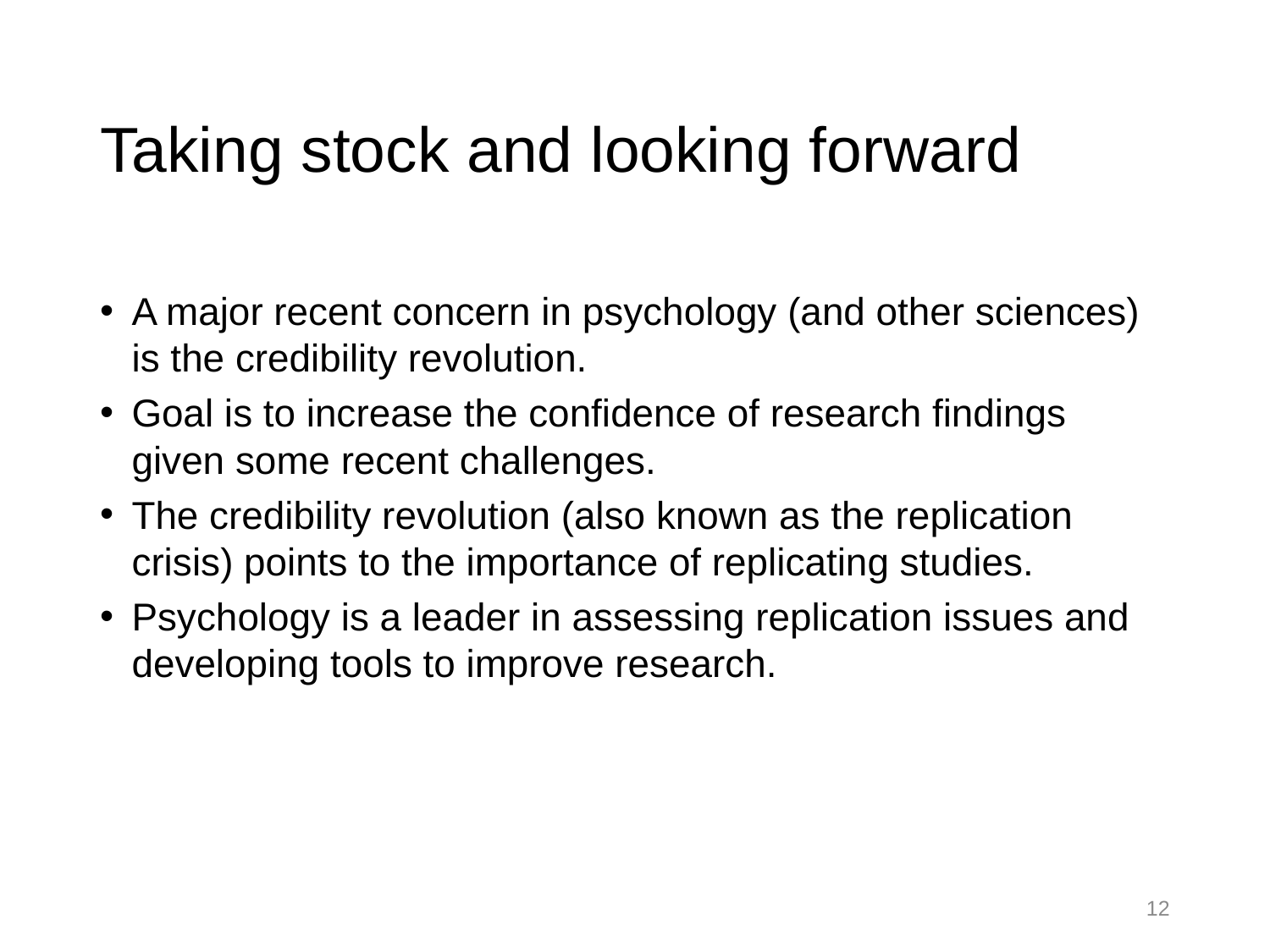

# Taking stock and looking forward
A major recent concern in psychology (and other sciences) is the credibility revolution.
Goal is to increase the confidence of research findings given some recent challenges.
The credibility revolution (also known as the replication crisis) points to the importance of replicating studies.
Psychology is a leader in assessing replication issues and developing tools to improve research.
12